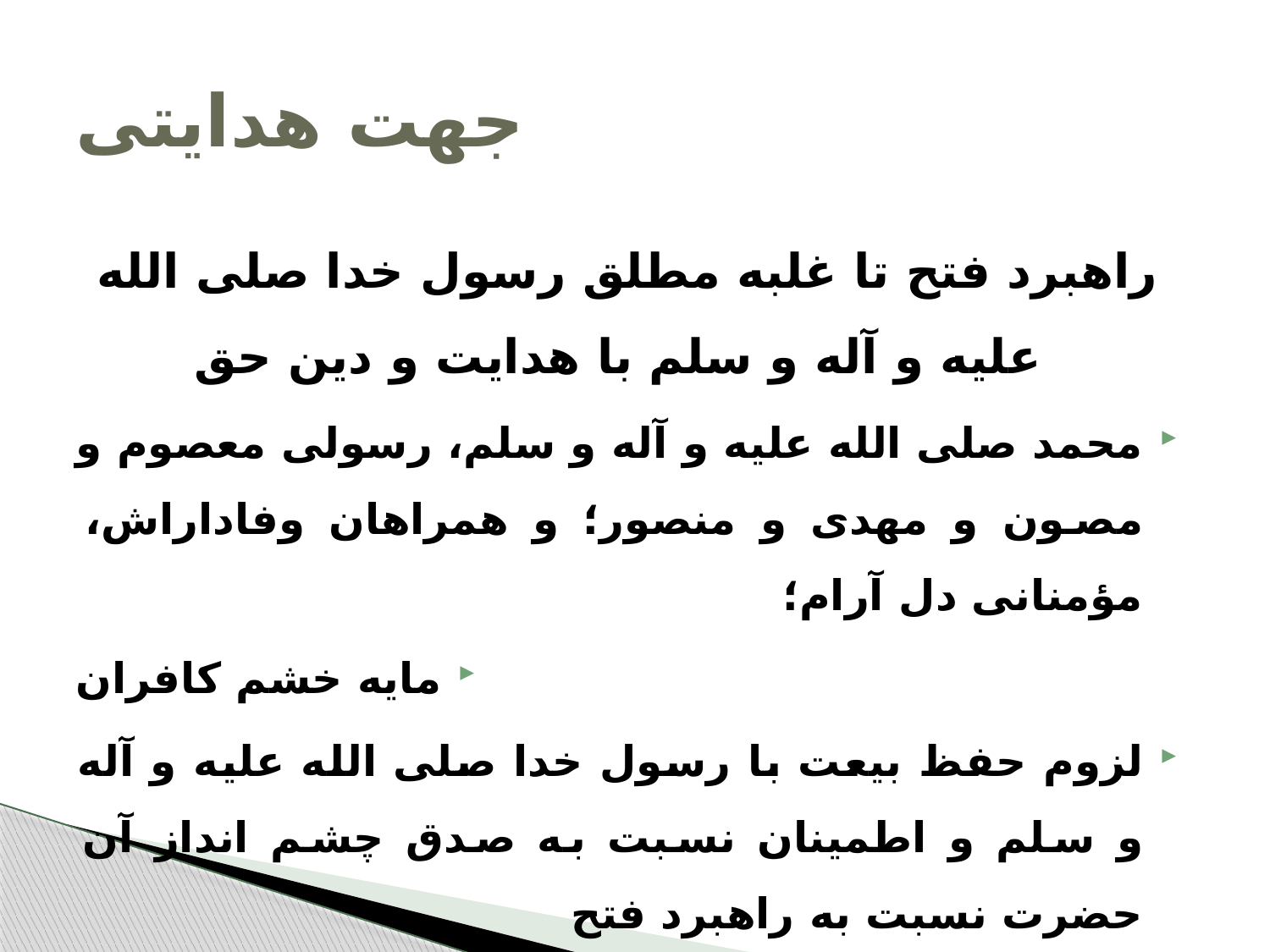

# جهت هدایتی
راهبرد فتح تا غلبه مطلق رسول خدا صلی الله علیه و آله و سلم با هدایت و دین حق
محمد صلی الله علیه و آله و سلم، رسولی معصوم و مصون و مهدی و منصور؛ و همراهان وفاداراش، مؤمنانی دل آرام؛
مایه خشم کافران
لزوم حفظ بیعت با رسول خدا صلی الله علیه و آله و سلم و اطمینان نسبت به صدق چشم انداز آن حضرت نسبت به راهبرد فتح